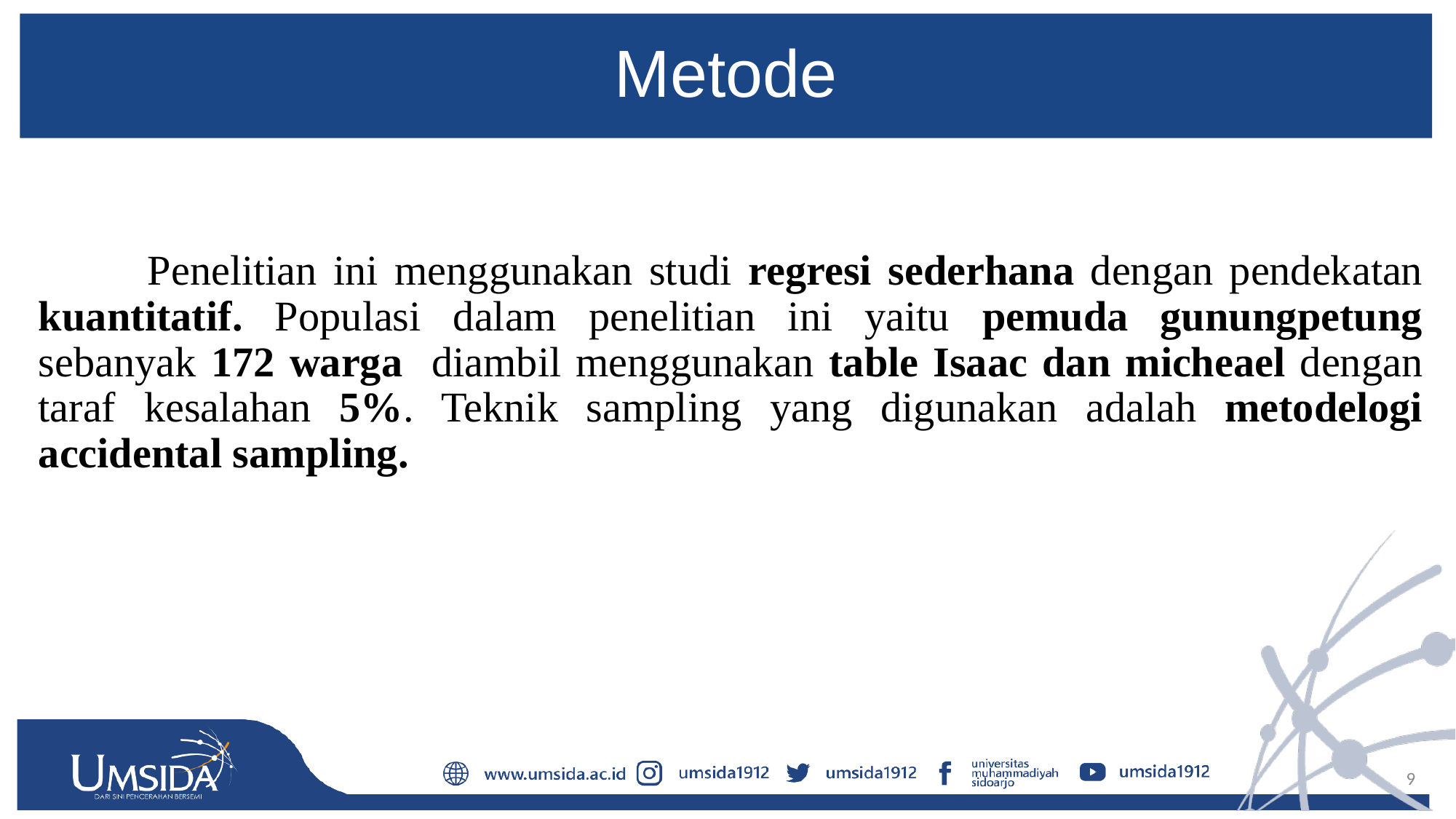

# Metode
	Penelitian ini menggunakan studi regresi sederhana dengan pendekatan kuantitatif. Populasi dalam penelitian ini yaitu pemuda gunungpetung sebanyak 172 warga  diambil menggunakan table Isaac dan micheael dengan taraf kesalahan 5%. Teknik sampling yang digunakan adalah metodelogi accidental sampling.